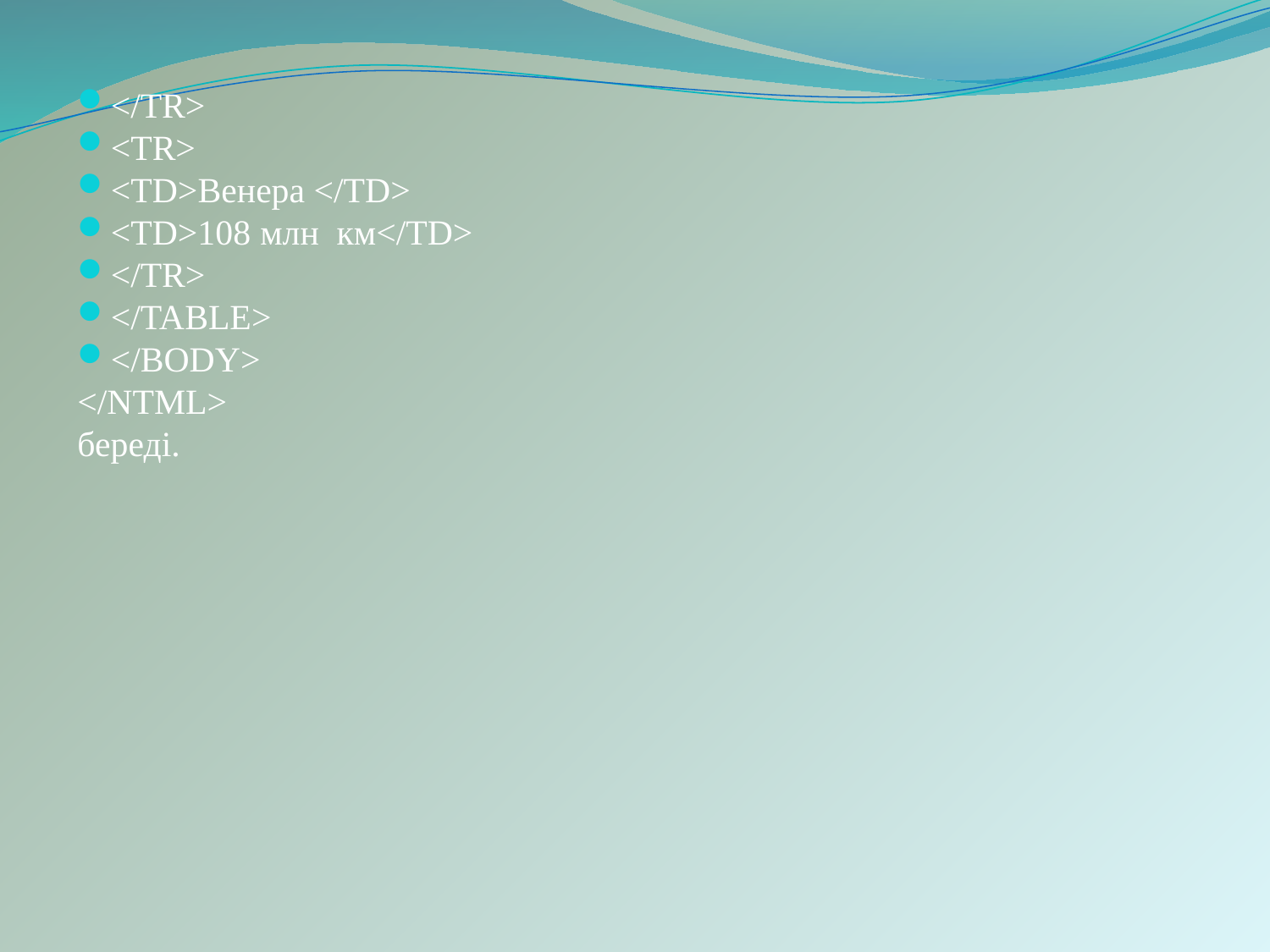

</TR>
<TR>
<TD>Венера </TD>
<TD>108 млн  км</TD>
</TR>
</TABLE>
</BODY>
</NTML>
береді.